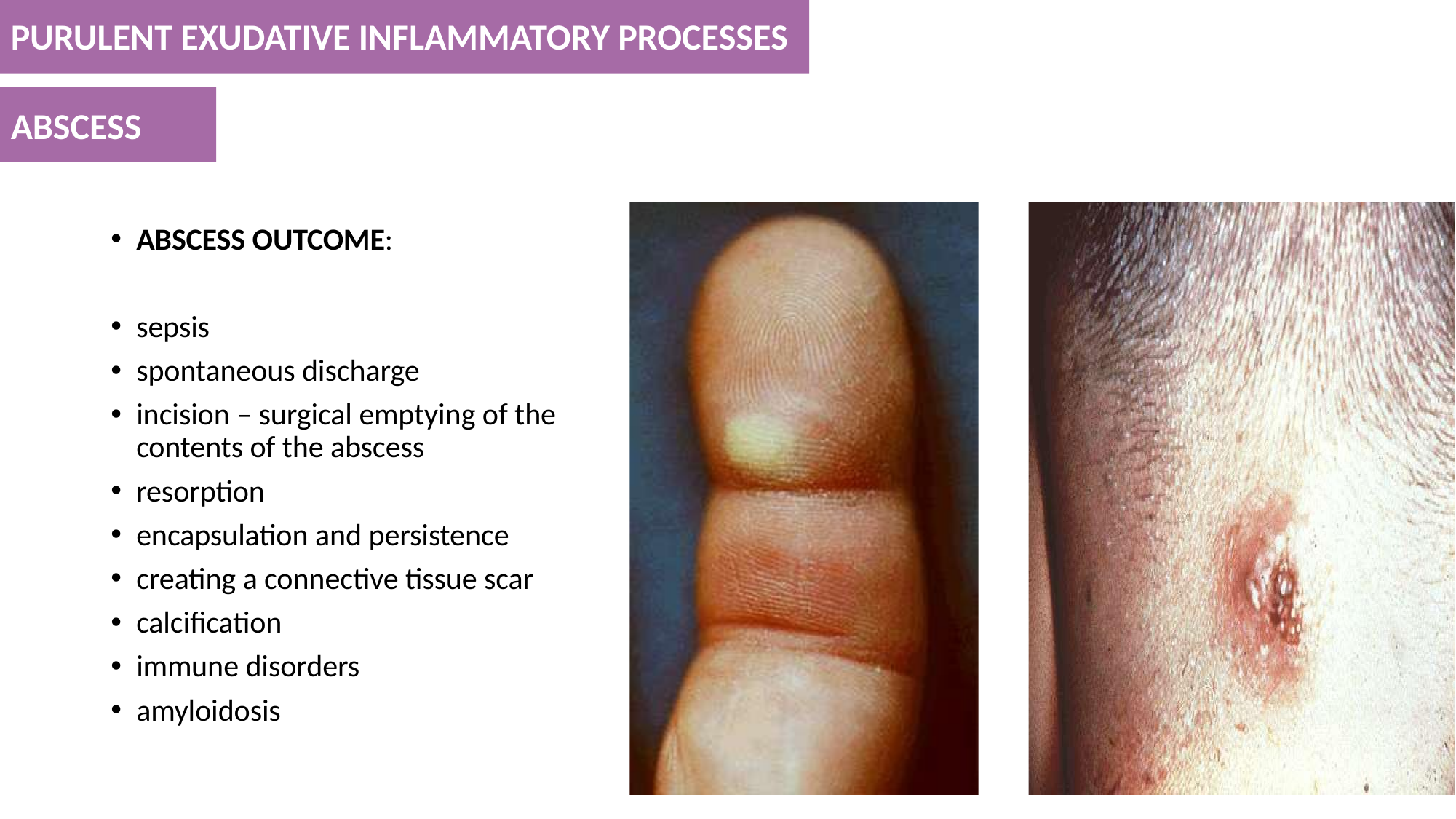

PURULENT EXUDATIVE INFLAMMATORY PROCESSES
#
ABSCESS

ABSCESS OUTCOME:

sepsis
spontaneous discharge
incision – surgical emptying of the contents of the abscess
resorption
encapsulation and persistence
creating a connective tissue scar
calcification
immune disorders
amyloidosis